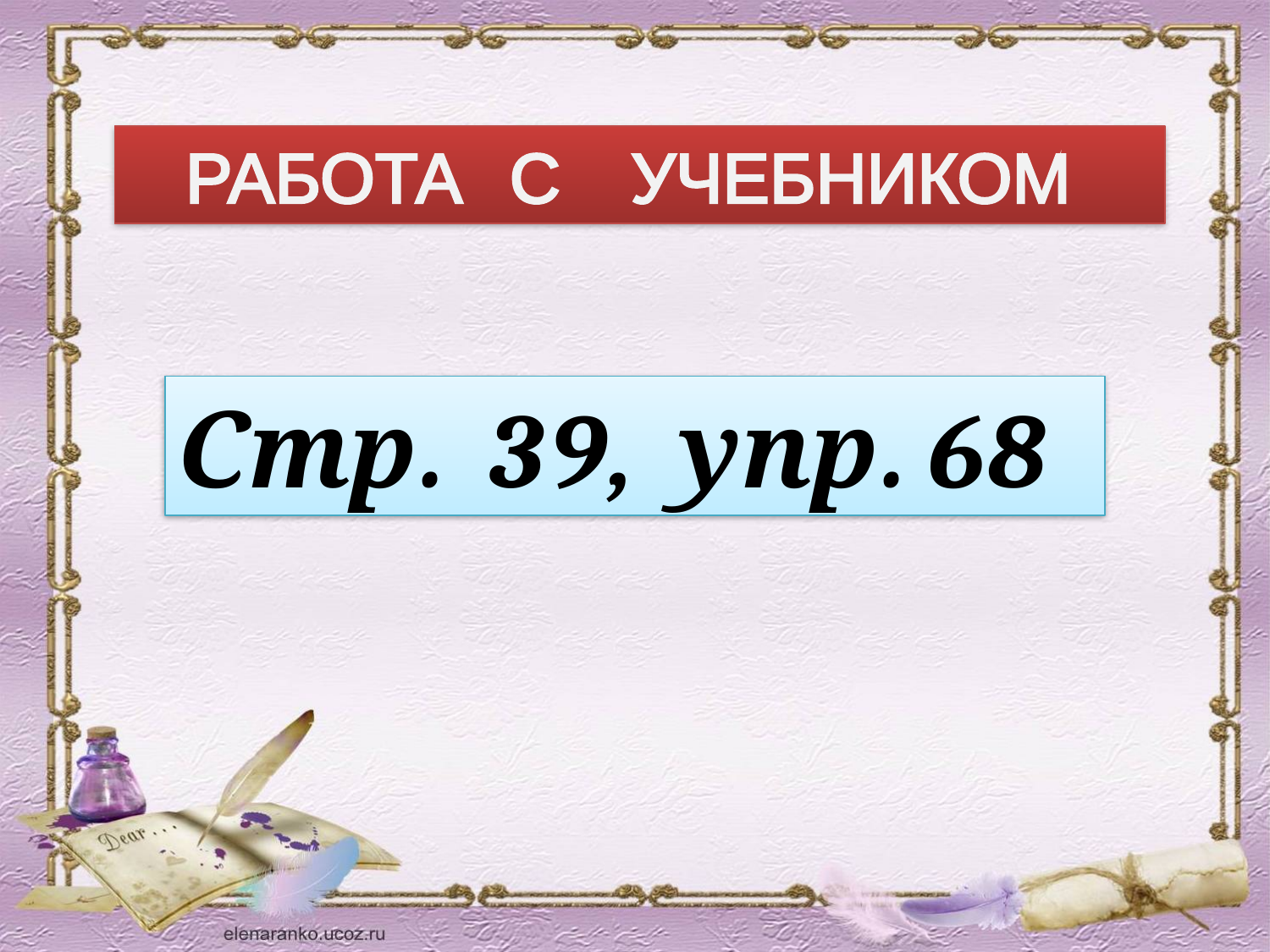

РАБОТА  С   УЧЕБНИКОМ
Стр.  39,  упр. 68